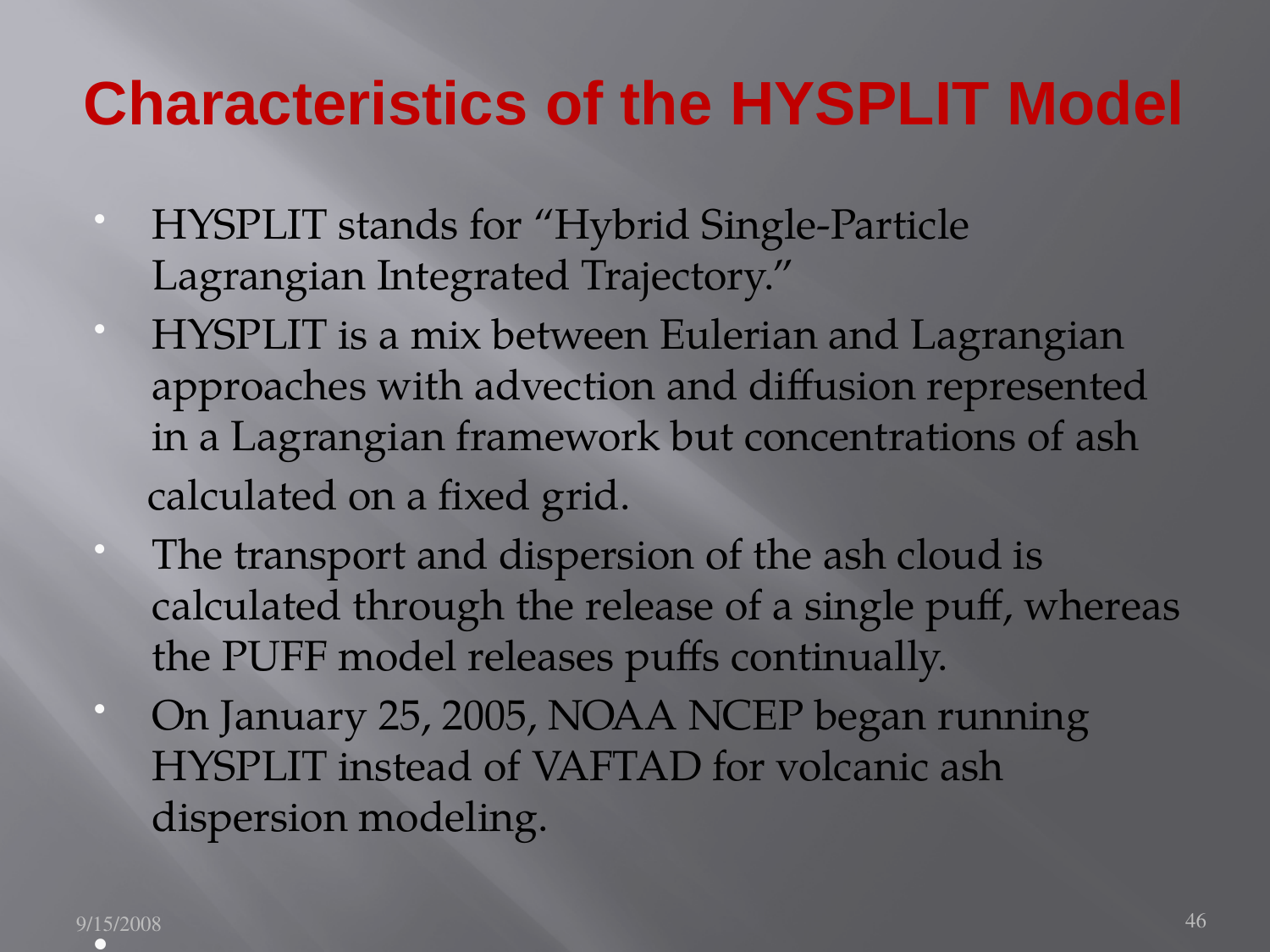

# Characteristics of the HYSPLIT Model
HYSPLIT stands for “Hybrid Single-Particle Lagrangian Integrated Trajectory.”
HYSPLIT is a mix between Eulerian and Lagrangian approaches with advection and diffusion represented in a Lagrangian framework but concentrations of ash
     calculated on a fixed grid.
The transport and dispersion of the ash cloud is calculated through the release of a single puff, whereas the PUFF model releases puffs continually.
On January 25, 2005, NOAA NCEP began running HYSPLIT instead of VAFTAD for volcanic ash dispersion modeling.

9/15/2008
46